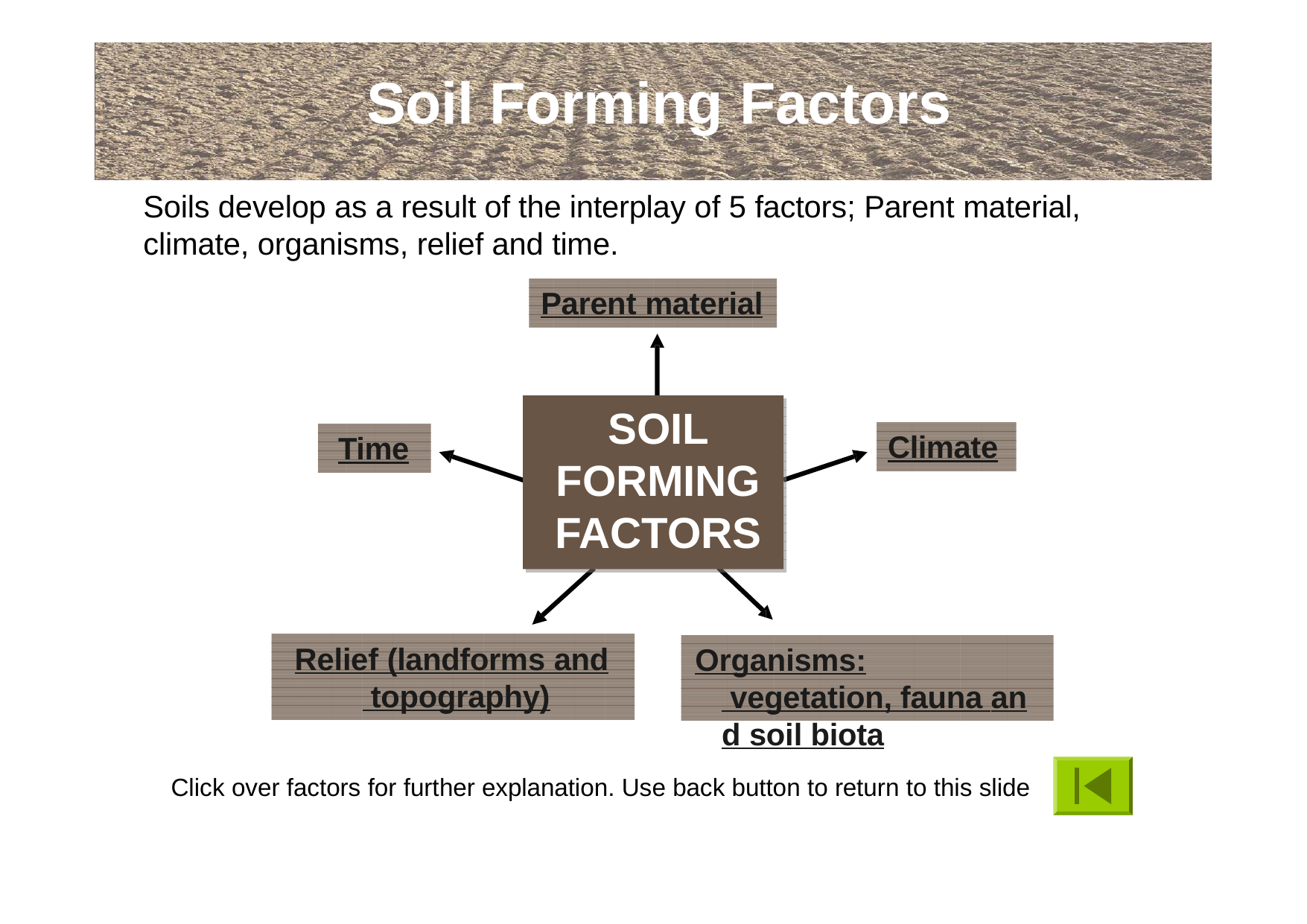

# Soil Forming Factors
Soils develop as a result of the interplay of 5 factors; Parent material, climate, organisms, relief and time.
Parent material

SOIL FORMING FACTORS

Climate
Time

Relief (landforms and topography)
Organisms: vegetation, fauna and soil biota

Click over factors for further explanation. Use back button to return to this slide